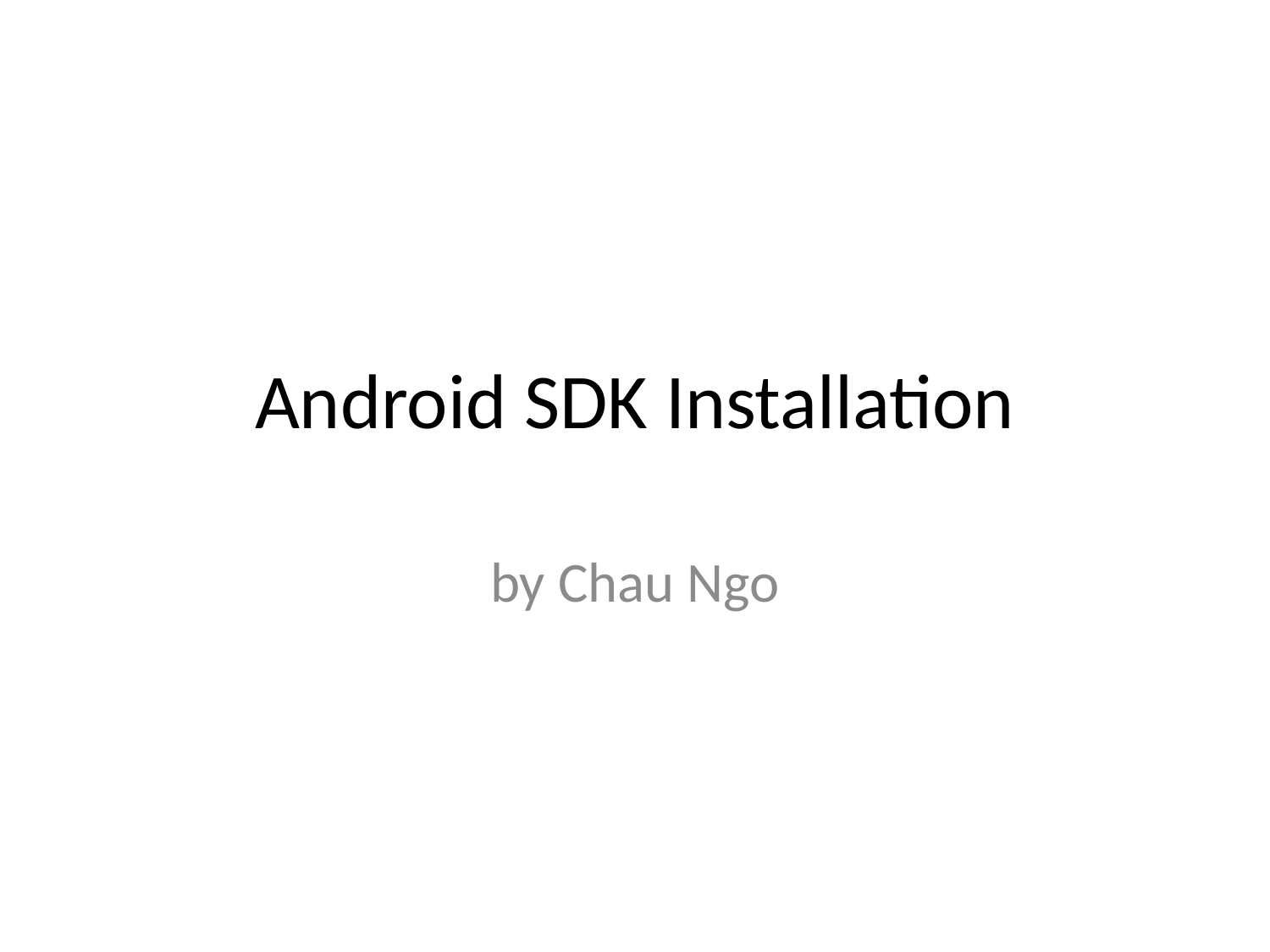

# Android SDK Installation
by Chau Ngo